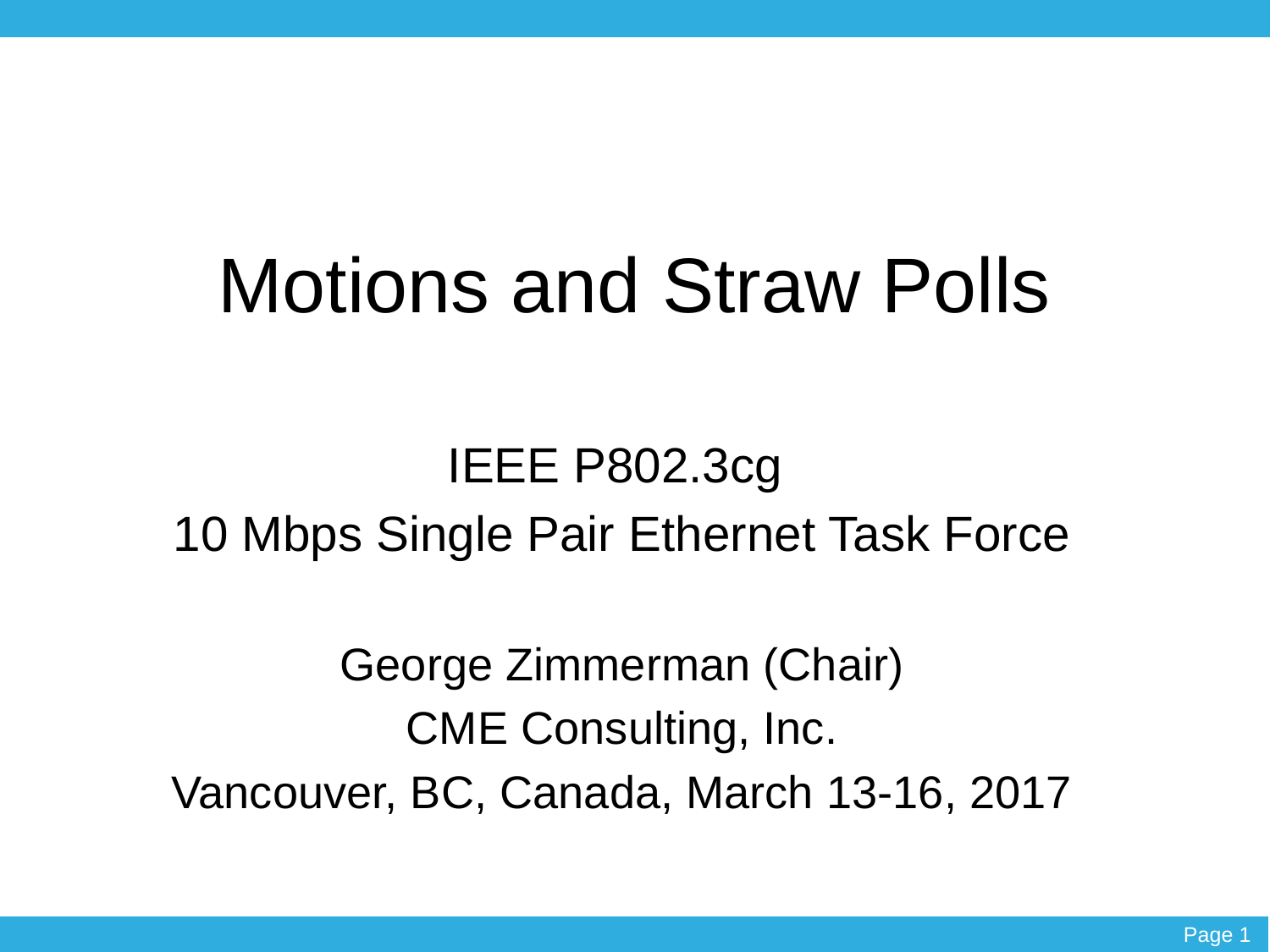

# Motions and Straw Polls
IEEE P802.3cg
10 Mbps Single Pair Ethernet Task Force

George Zimmerman (Chair)
CME Consulting, Inc.
Vancouver, BC, Canada, March 13-16, 2017